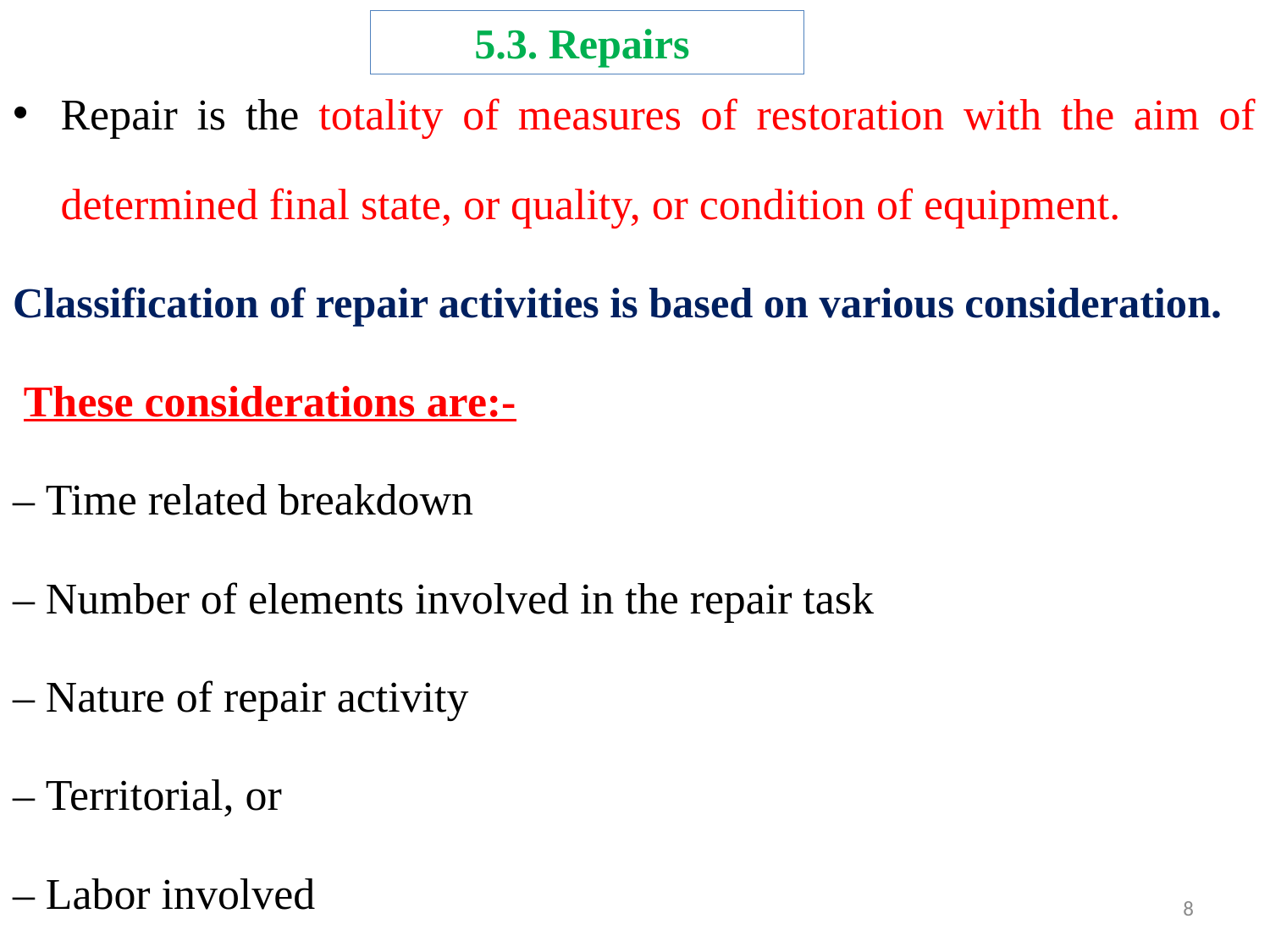

# 5.3. Repairs
Repair is the totality of measures of restoration with the aim of determined final state, or quality, or condition of equipment.
Classification of repair activities is based on various consideration.
 These considerations are:-
– Time related breakdown
– Number of elements involved in the repair task
– Nature of repair activity
– Territorial, or
– Labor involved
8